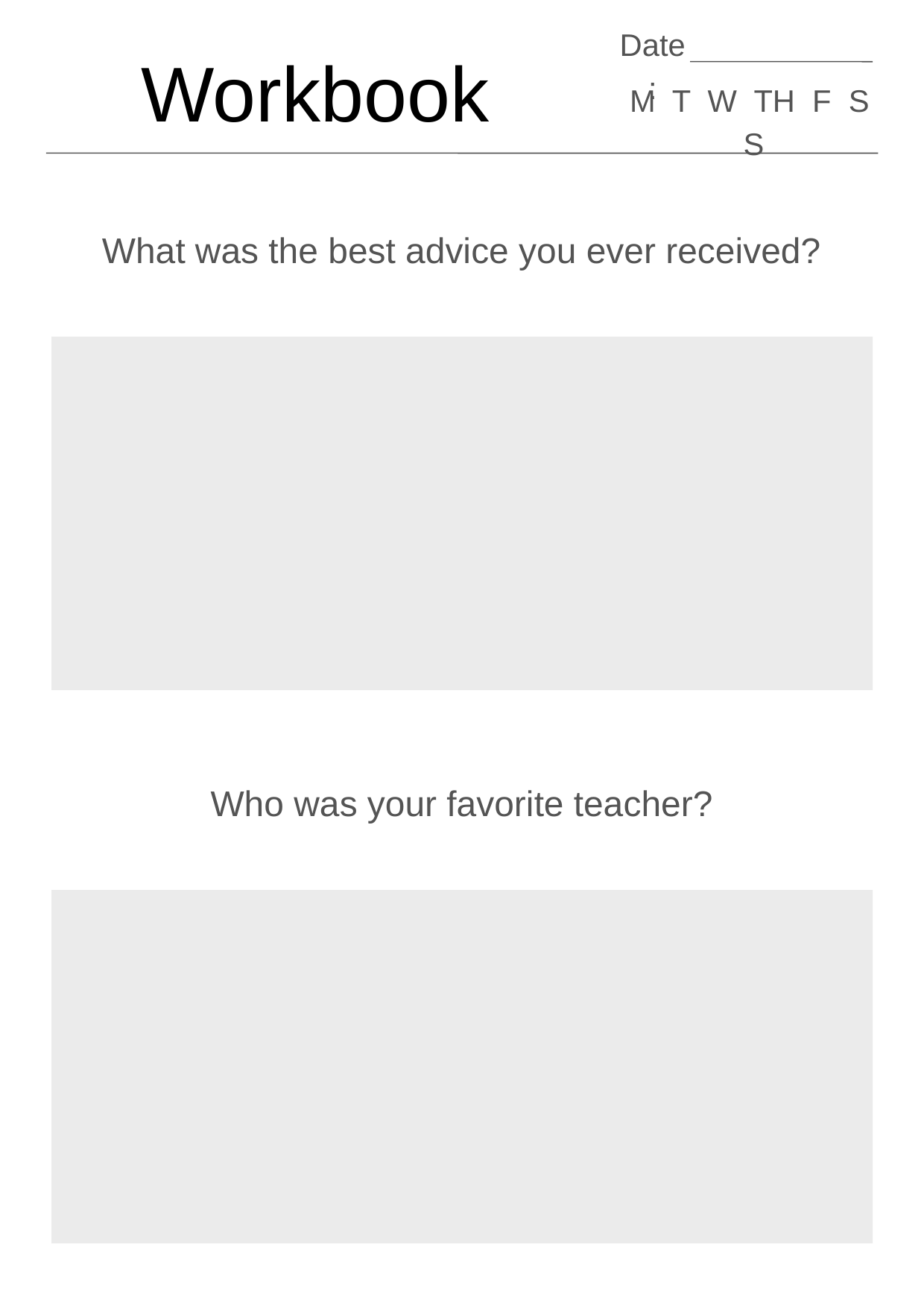

Date:
Workbook

M  T  W  TH  F  S  S

What was the best advice you ever received?

Who was your favorite teacher?